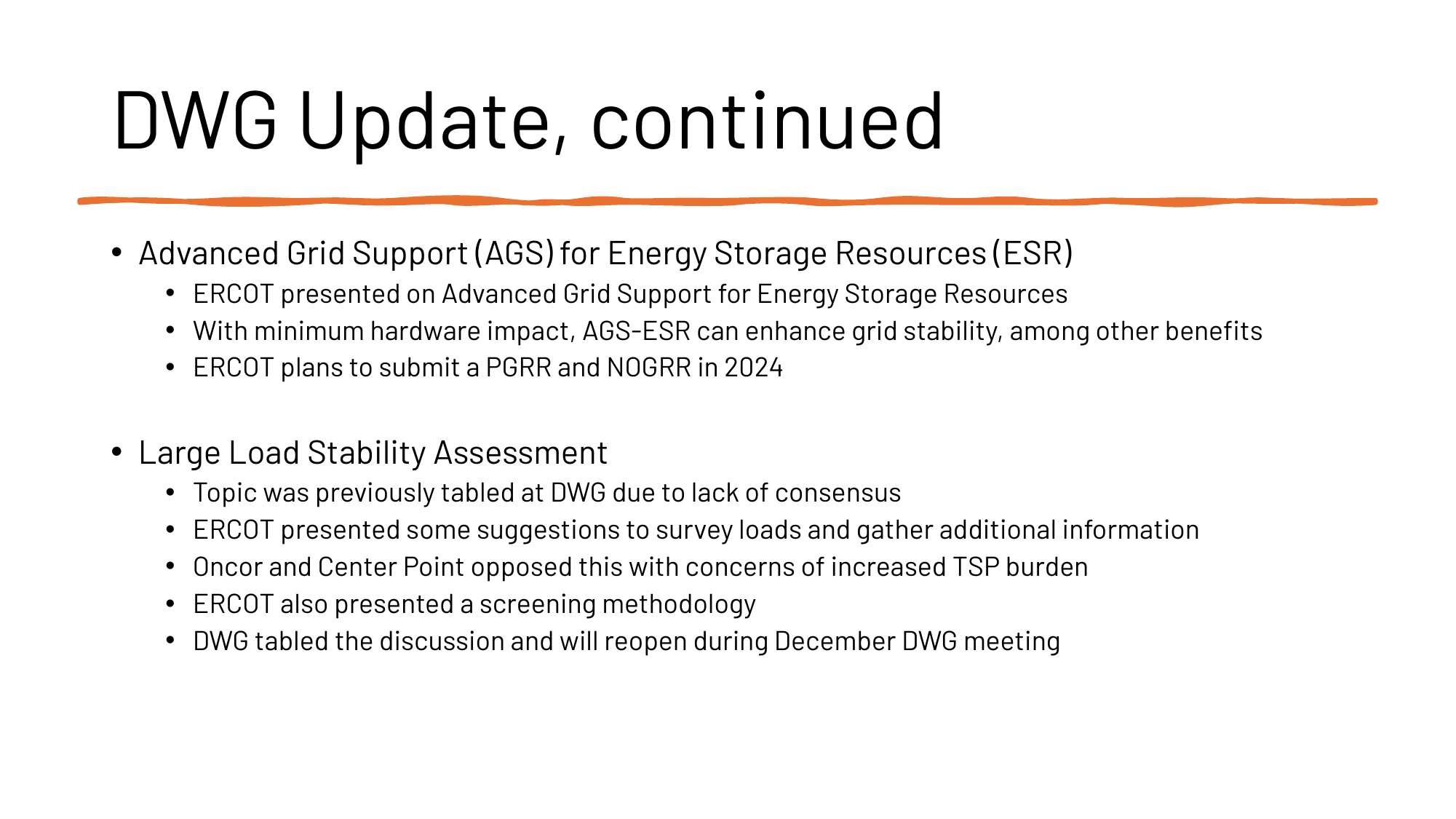

# DWG Update, continued

Advanced Grid Support (AGS) for Energy Storage Resources (ESR)
ERCOT presented on Advanced Grid Support for Energy Storage Resources
With minimum hardware impact, AGS-ESR can enhance grid stability, among other benefits
ERCOT plans to submit a PGRR and NOGRR in 2024

Large Load Stability Assessment
Topic was previously tabled at DWG due to lack of consensus
ERCOT presented some suggestions to survey loads and gather additional information
Oncor and Center Point opposed this with concerns of increased TSP burden
ERCOT also presented a screening methodology
DWG tabled the discussion and will reopen during December DWG meeting